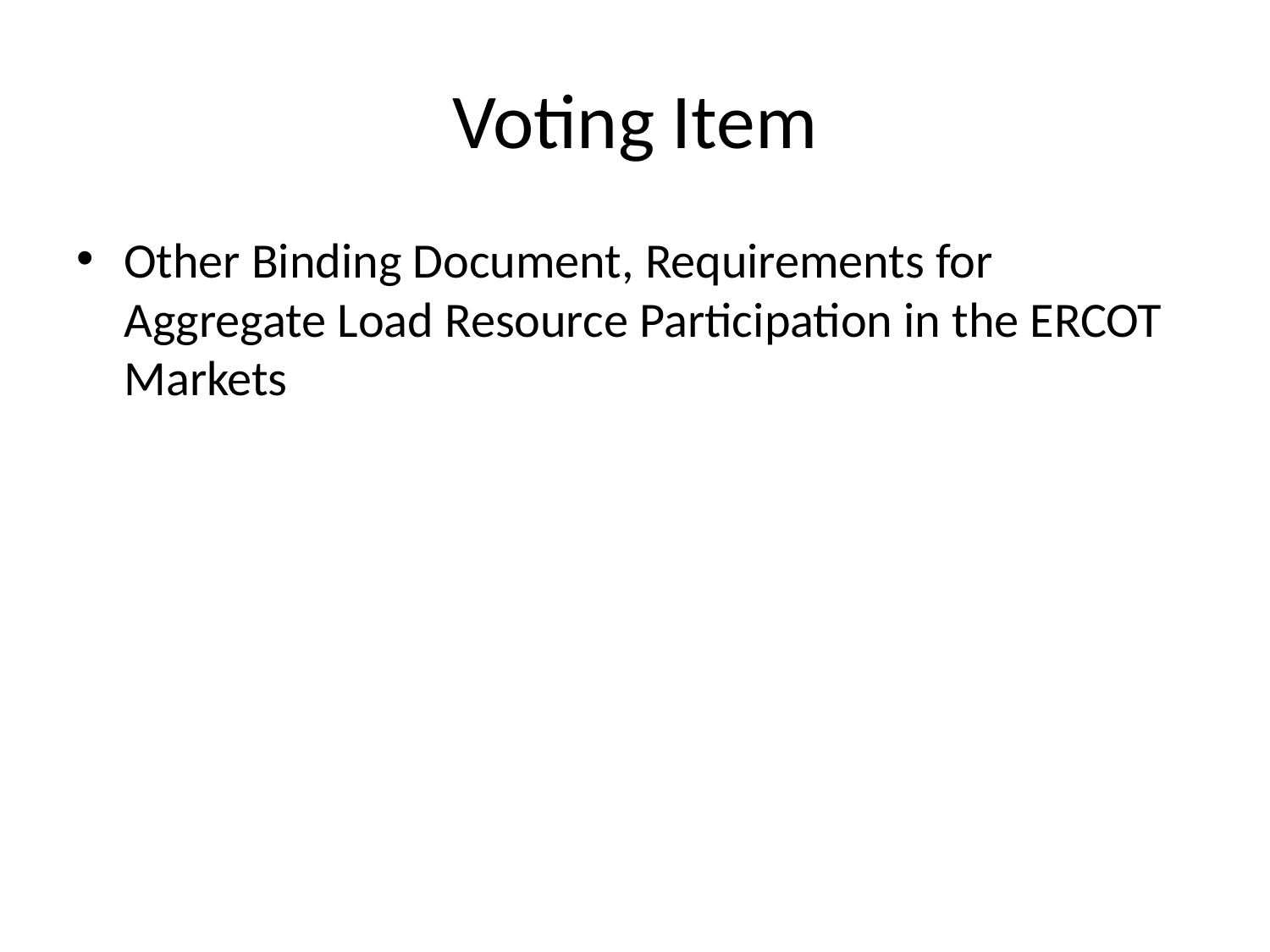

# Voting Item
Other Binding Document, Requirements for Aggregate Load Resource Participation in the ERCOT Markets